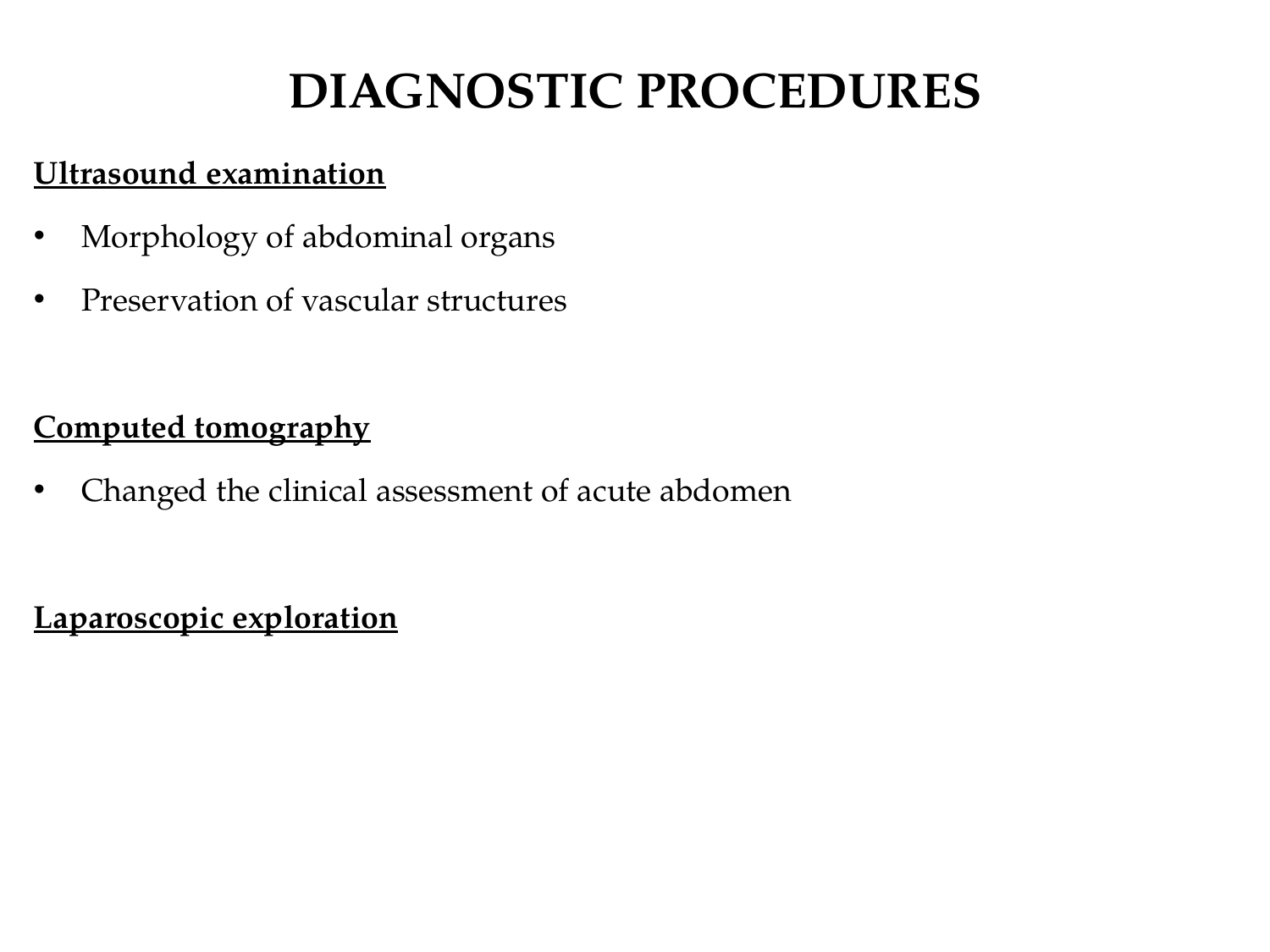

# DIAGNOSTIC PROCEDURES
Ultrasound examination
Morphology of abdominal organs
Preservation of vascular structures

Computed tomography
Changed the clinical assessment of acute abdomen

Laparoscopic exploration